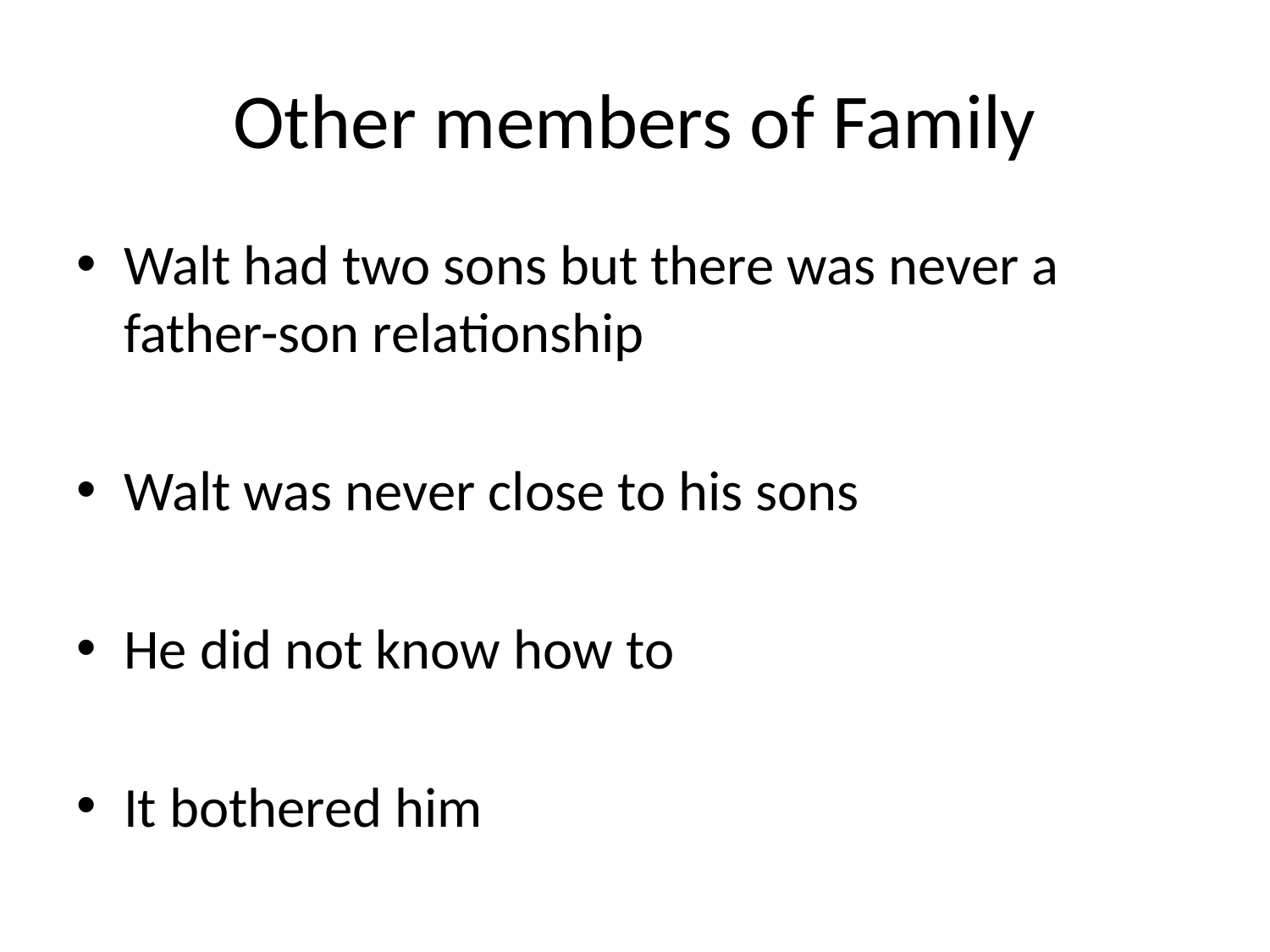

# Other members of Family
Walt had two sons but there was never a father-son relationship

Walt was never close to his sons

He did not know how to

It bothered him